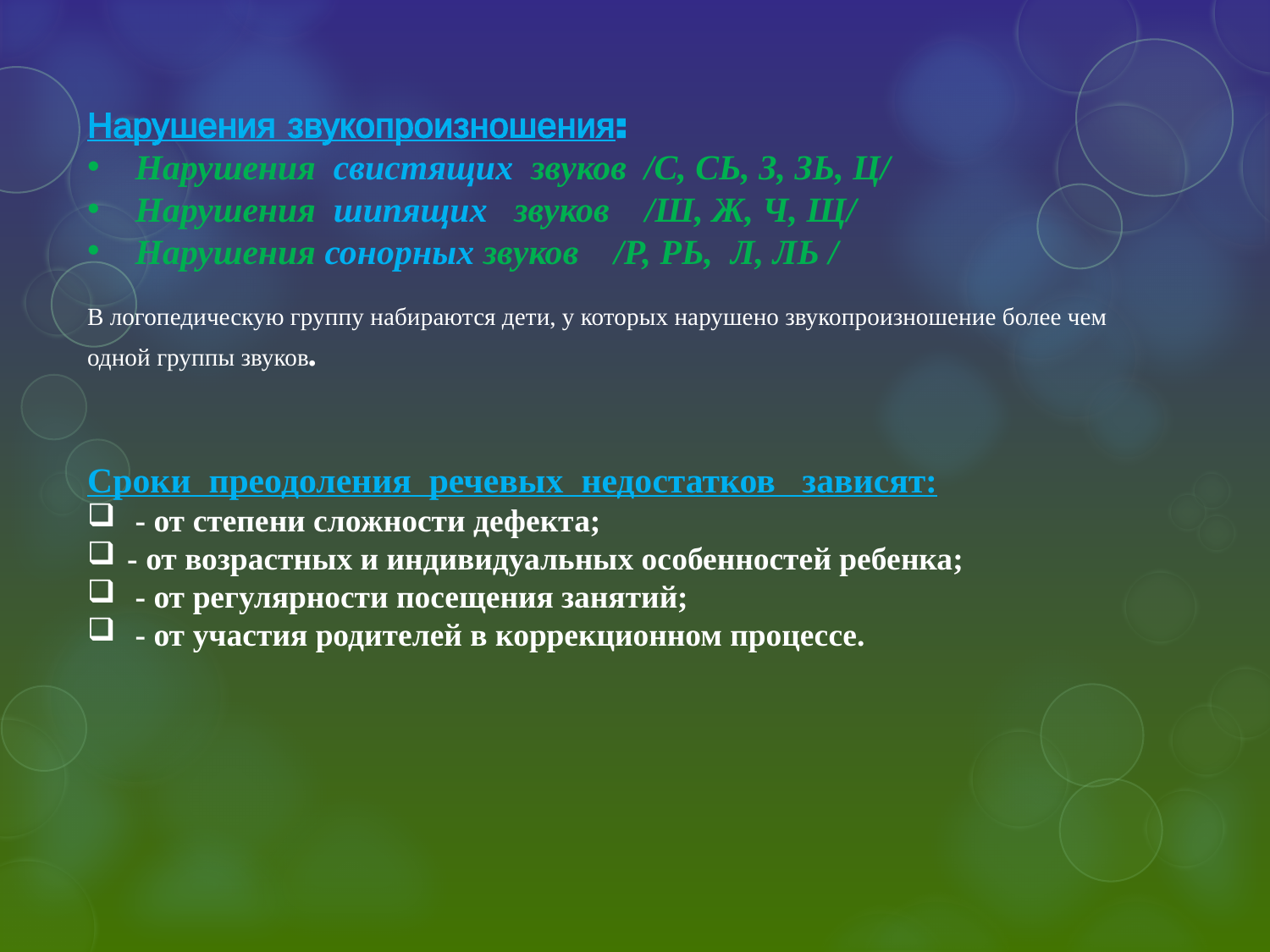

Нарушения звукопроизношения:
Нарушения  свистящих  звуков  /С, СЬ, З, ЗЬ, Ц/
Нарушения  шипящих   звуков    /Ш, Ж, Ч, Щ/
Нарушения сонорных звуков    /Р, РЬ,  Л, ЛЬ /

В логопедическую группу набираются дети, у которых нарушено звукопроизношение более чем одной группы звуков.

Сроки  преодоления  речевых  недостатков   зависят:
 - от степени сложности дефекта;
- от возрастных и индивидуальных особенностей ребенка;
 - от регулярности посещения занятий;
 - от участия родителей в коррекционном процессе.